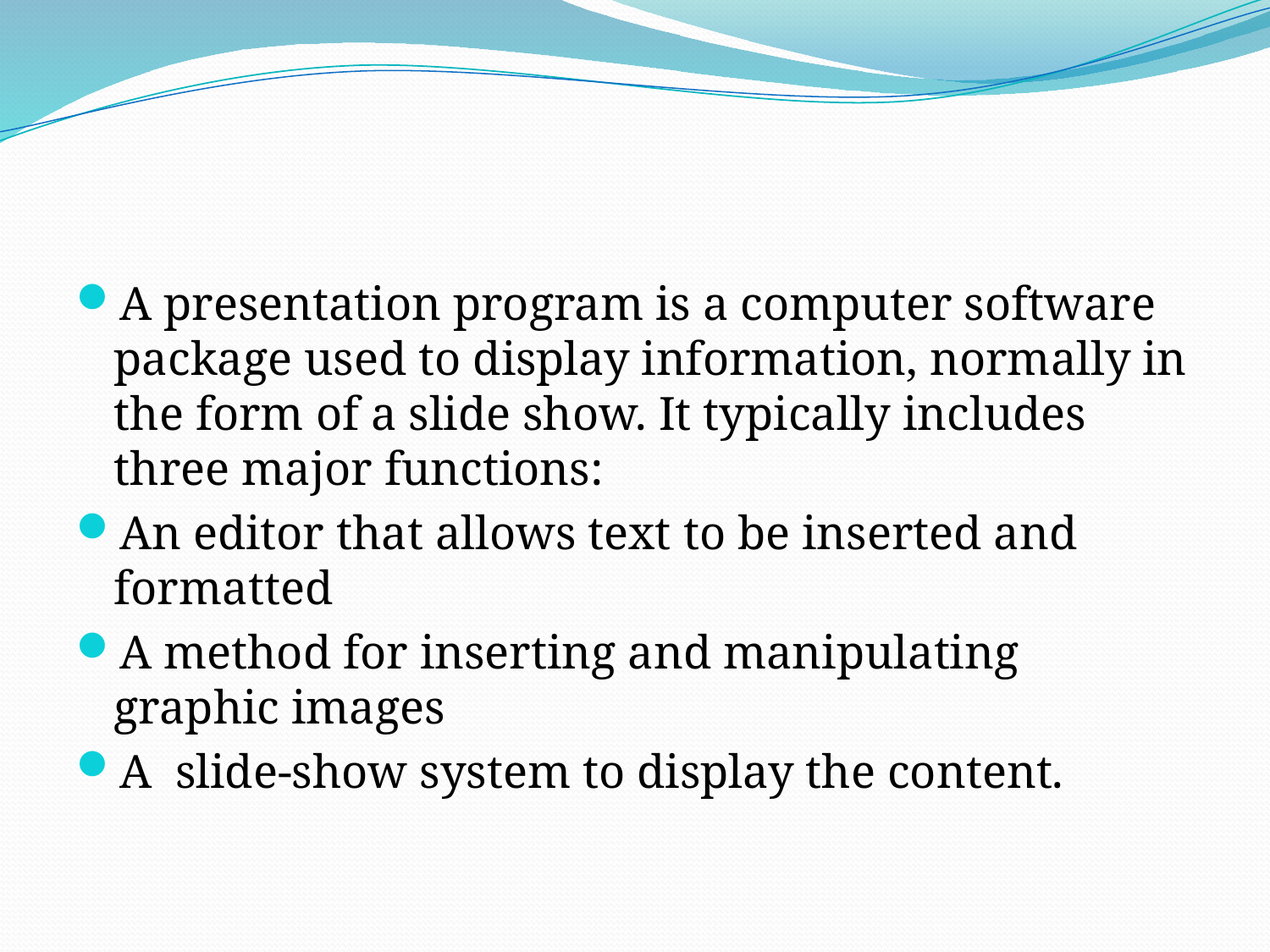

#
A presentation program is a computer software package used to display information, normally in the form of a slide show. It typically includes three major functions:
An editor that allows text to be inserted and formatted
A method for inserting and manipulating graphic images
A  slide-show system to display the content.